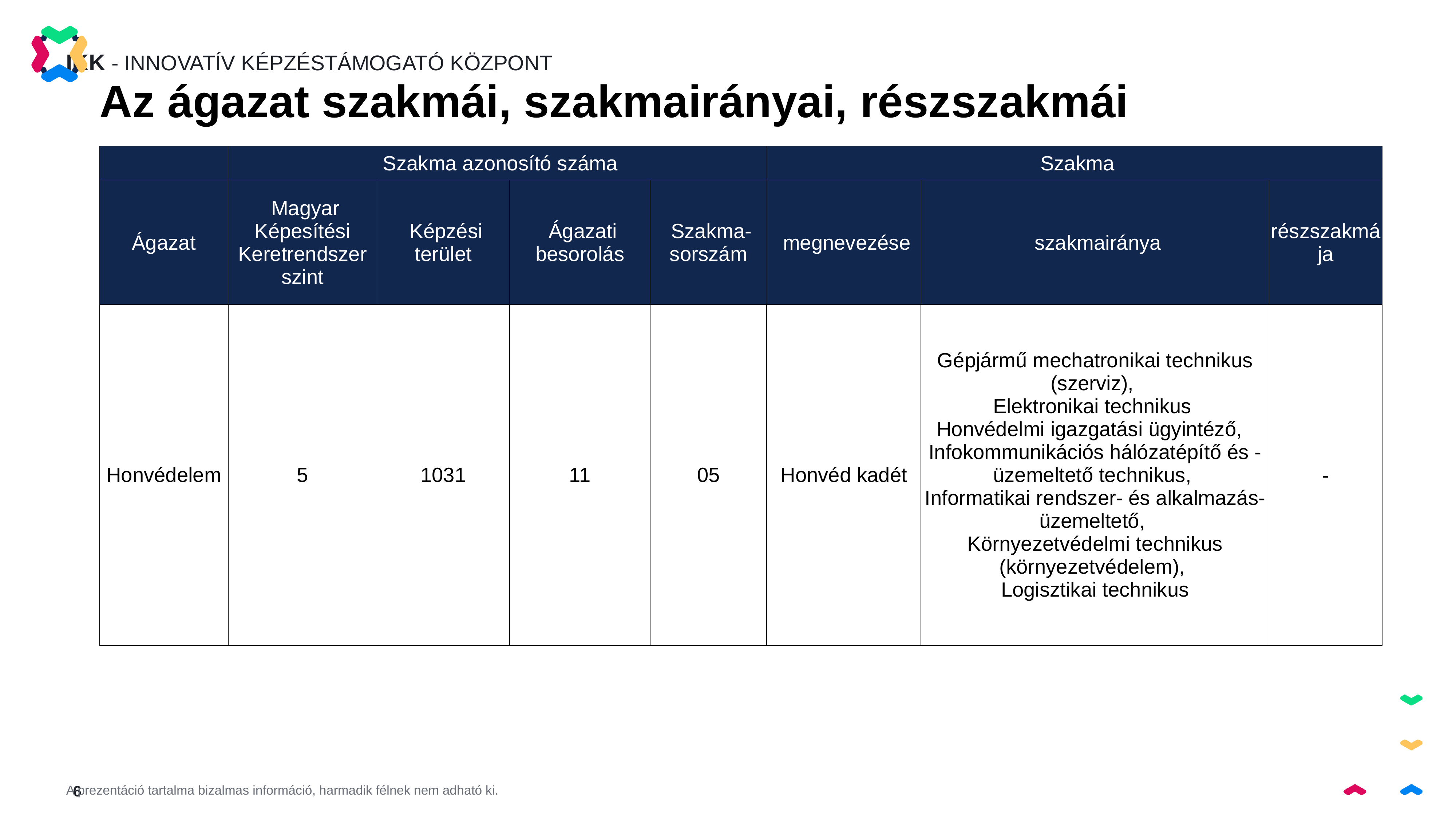

Az ágazat szakmái, szakmairányai, részszakmái
|  | Szakma azonosító száma |  |  |  | Szakma |  |  |
| --- | --- | --- | --- | --- | --- | --- | --- |
| Ágazat | Magyar Képesítési Keretrendszer szint | Képzési terület | Ágazati besorolás | Szakma-sorszám | megnevezése | szakmairánya | részszakmája |
| Honvédelem | 5 | 1031 | 11 | 05 | Honvéd kadét | Gépjármű mechatronikai technikus (szerviz), Elektronikai technikus Honvédelmi igazgatási ügyintéző, Infokommunikációs hálózatépítő és -üzemeltető technikus, Informatikai rendszer- és alkalmazás-üzemeltető, Környezetvédelmi technikus (környezetvédelem), Logisztikai technikus | - |